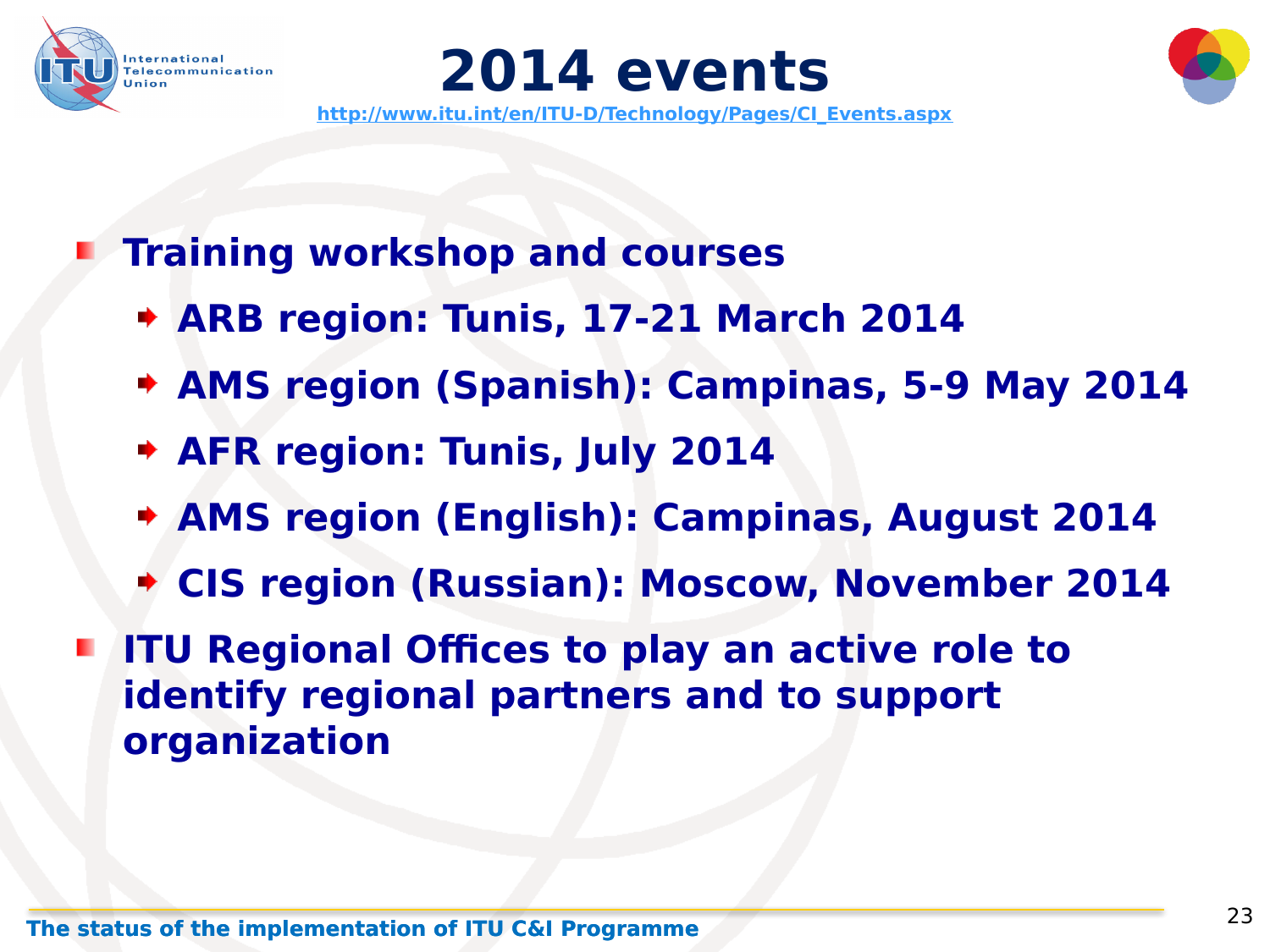

2014 events
http://www.itu.int/en/ITU-D/Technology/Pages/CI_Events.aspx
Training workshop and courses
ARB region: Tunis, 17-21 March 2014
AMS region (Spanish): Campinas, 5-9 May 2014
AFR region: Tunis, July 2014
AMS region (English): Campinas, August 2014
CIS region (Russian): Moscow, November 2014
ITU Regional Offices to play an active role to identify regional partners and to support organization

23